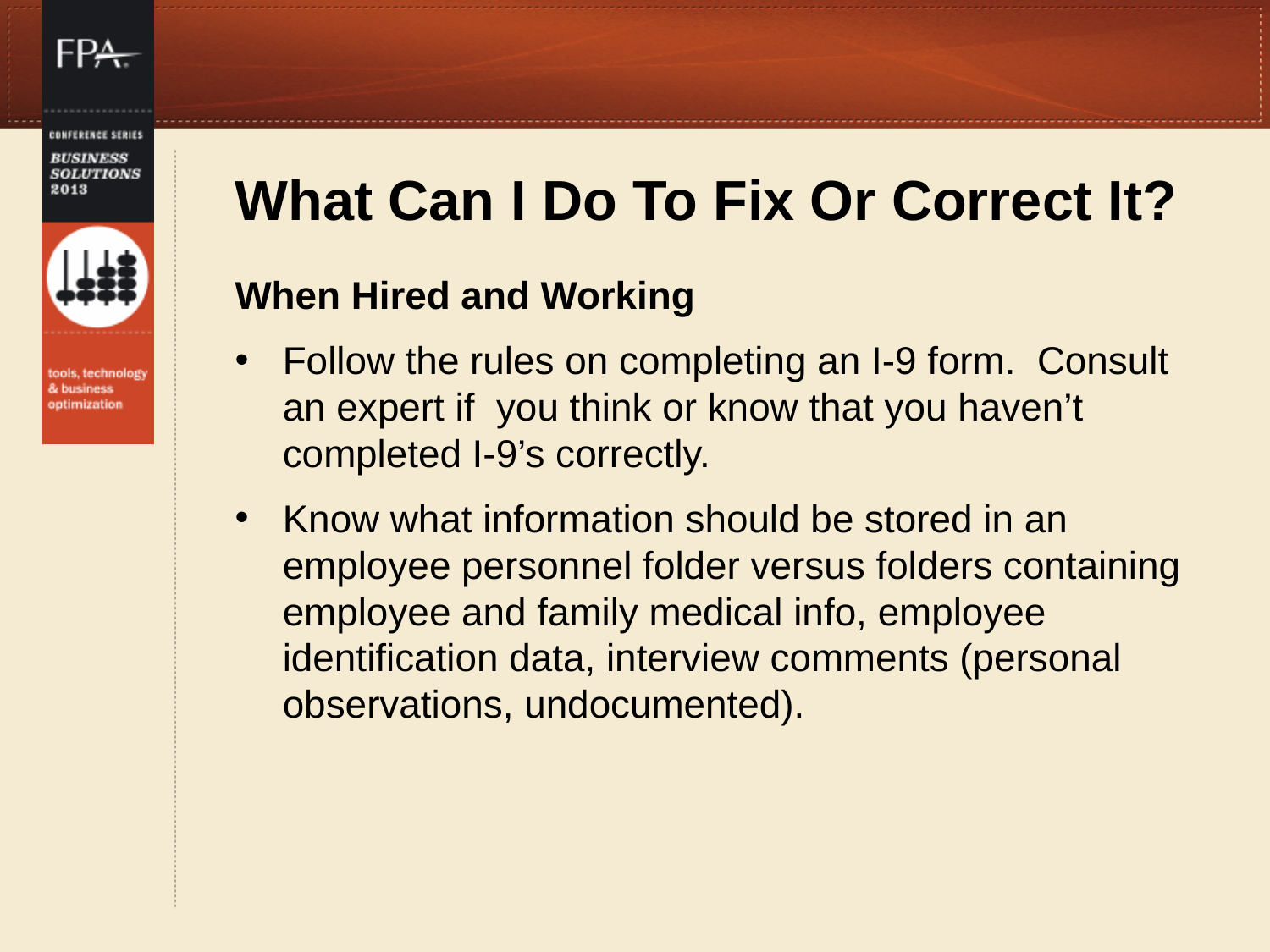

# What Can I Do To Fix Or Correct It?
When Hired and Working
Follow the rules on completing an I-9 form.  Consult an expert if  you think or know that you haven’t completed I-9’s correctly.
Know what information should be stored in an employee personnel folder versus folders containing employee and family medical info, employee identification data, interview comments (personal observations, undocumented).